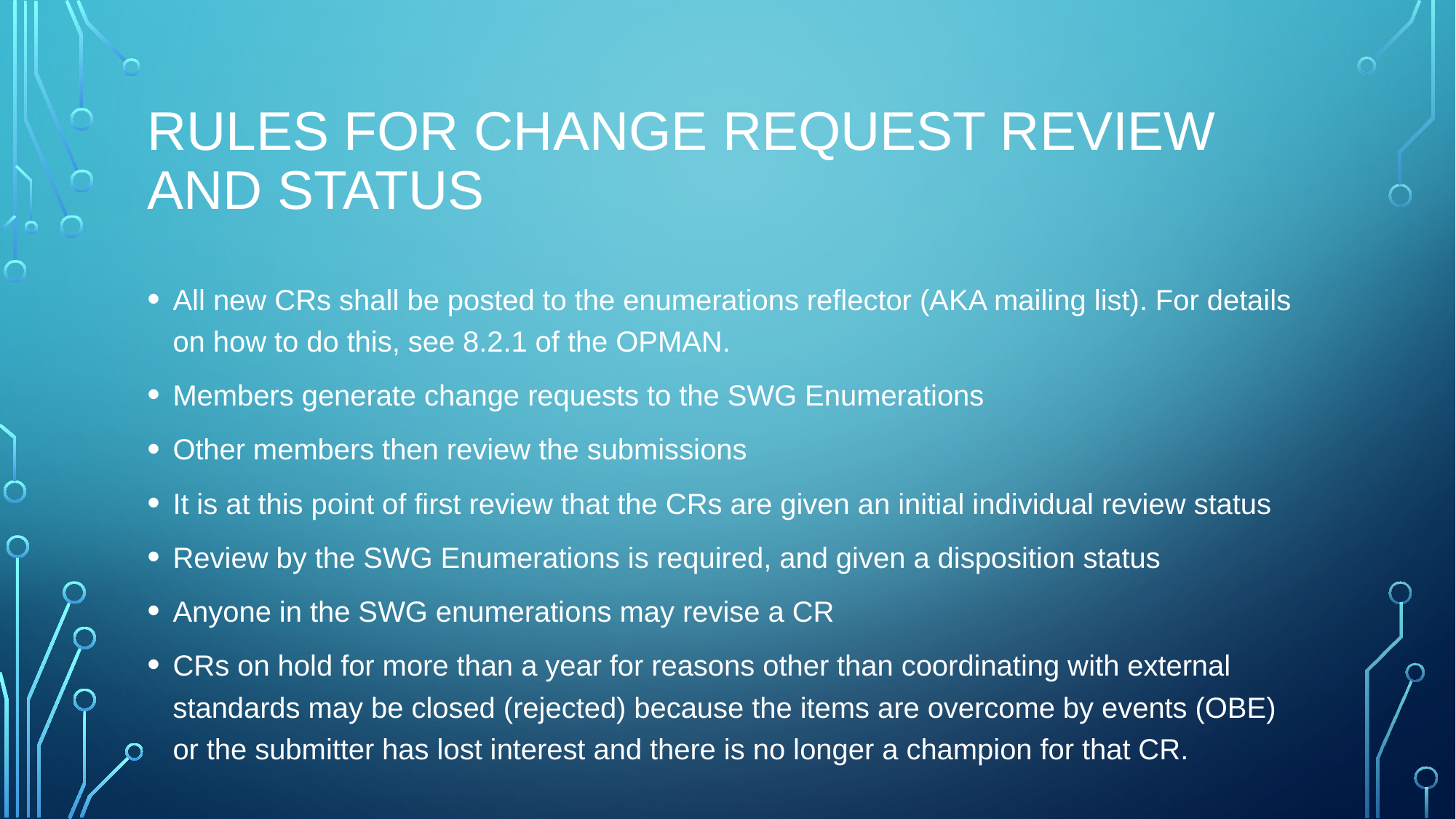

# Rules for change request review and status
All new CRs shall be posted to the enumerations reflector (AKA mailing list). For details on how to do this, see 8.2.1 of the OPMAN.
Members generate change requests to the SWG Enumerations
Other members then review the submissions
It is at this point of first review that the CRs are given an initial individual review status
Review by the SWG Enumerations is required, and given a disposition status
Anyone in the SWG enumerations may revise a CR
CRs on hold for more than a year for reasons other than coordinating with external standards may be closed (rejected) because the items are overcome by events (OBE) or the submitter has lost interest and there is no longer a champion for that CR.